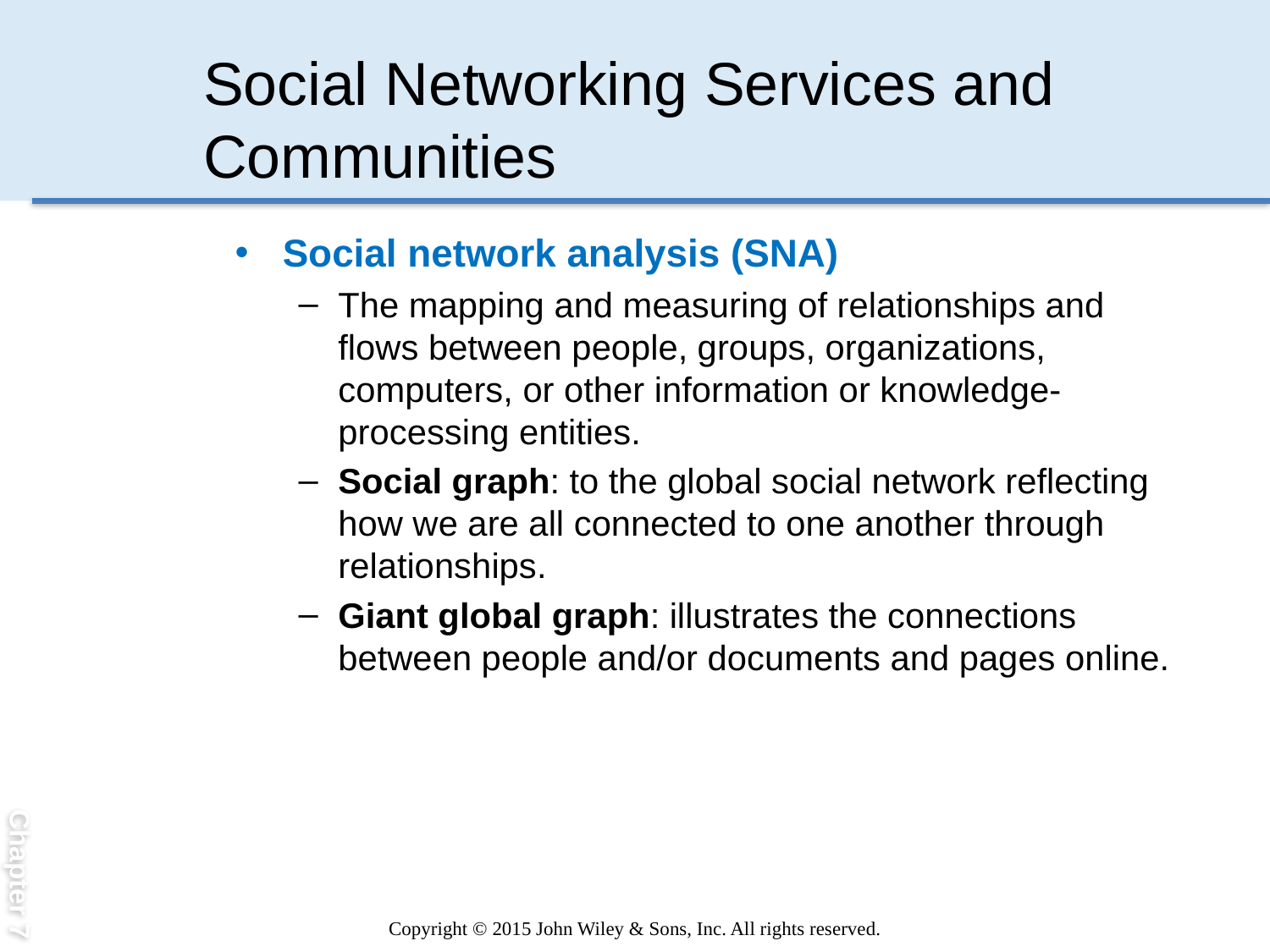

Chapter 7
# Social Networking Services and Communities
Social network analysis (SNA)
The mapping and measuring of relationships and flows between people, groups, organizations, computers, or other information or knowledge-processing entities.
Social graph: to the global social network reflecting how we are all connected to one another through relationships.
Giant global graph: illustrates the connections between people and/or documents and pages online.